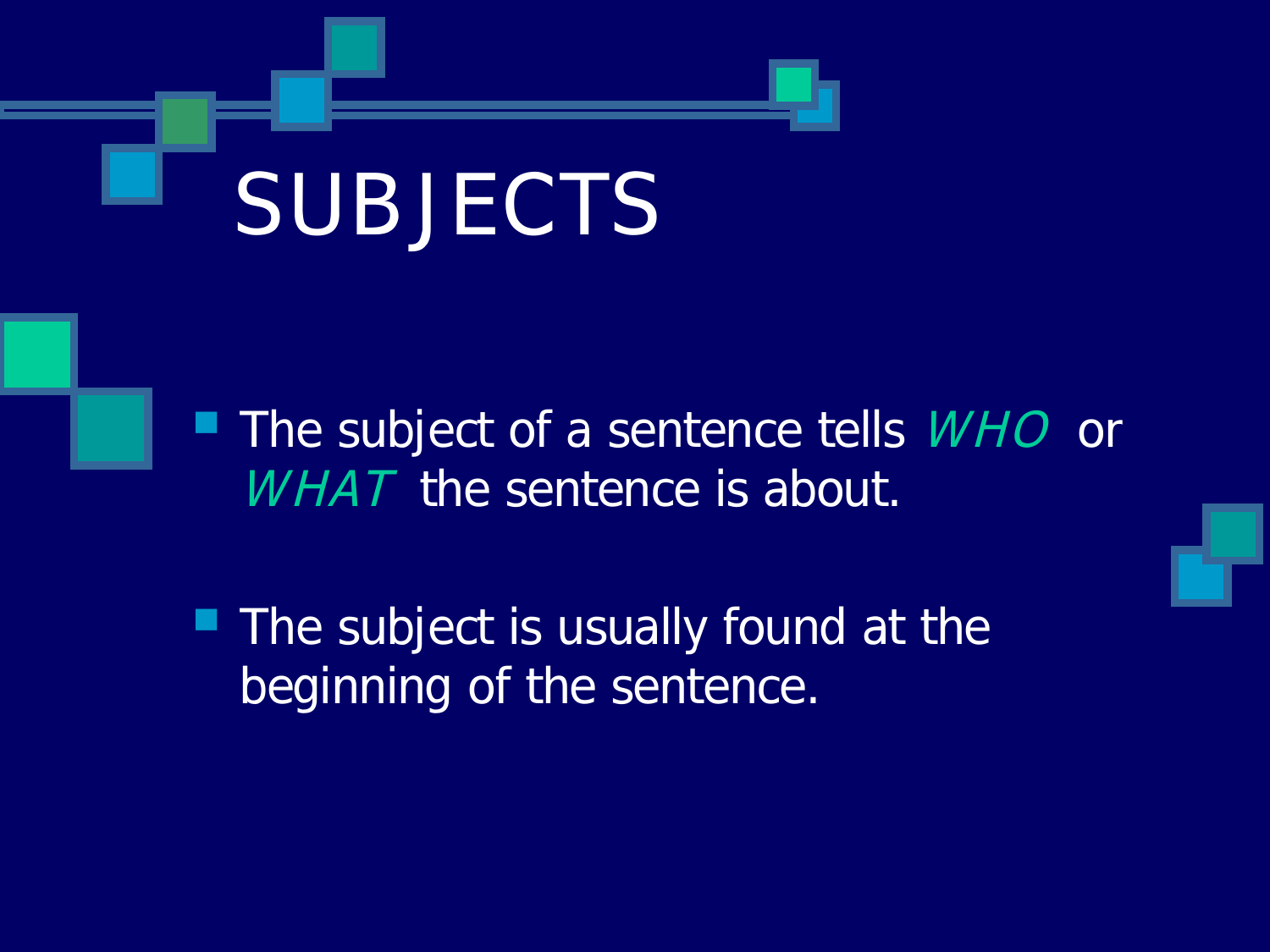

# SUBJECTS
The subject of a sentence tells WHO  or WHAT  the sentence is about.

The subject is usually found at the beginning of the sentence.